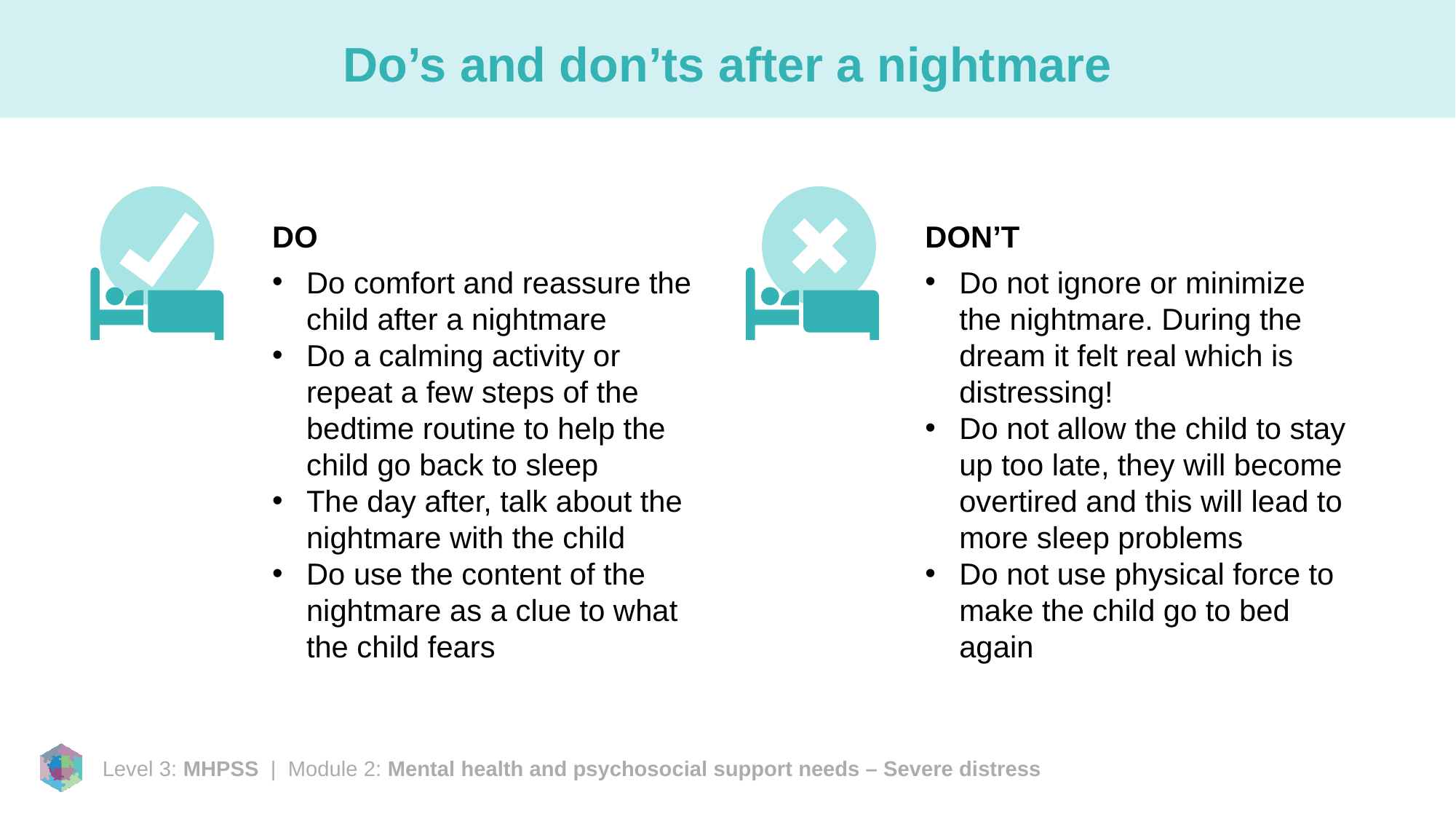

# Do’s and don’ts after a nightmare

DO
Do comfort and reassure the child after a nightmare
Do a calming activity or repeat a few steps of the bedtime routine to help the child go back to sleep
The day after, talk about the nightmare with the child
Do use the content of the nightmare as a clue to what the child fears
DON’T
Do not ignore or minimize the nightmare. During the dream it felt real which is distressing!
Do not allow the child to stay up too late, they will become overtired and this will lead to more sleep problems
Do not use physical force to make the child go to bed again